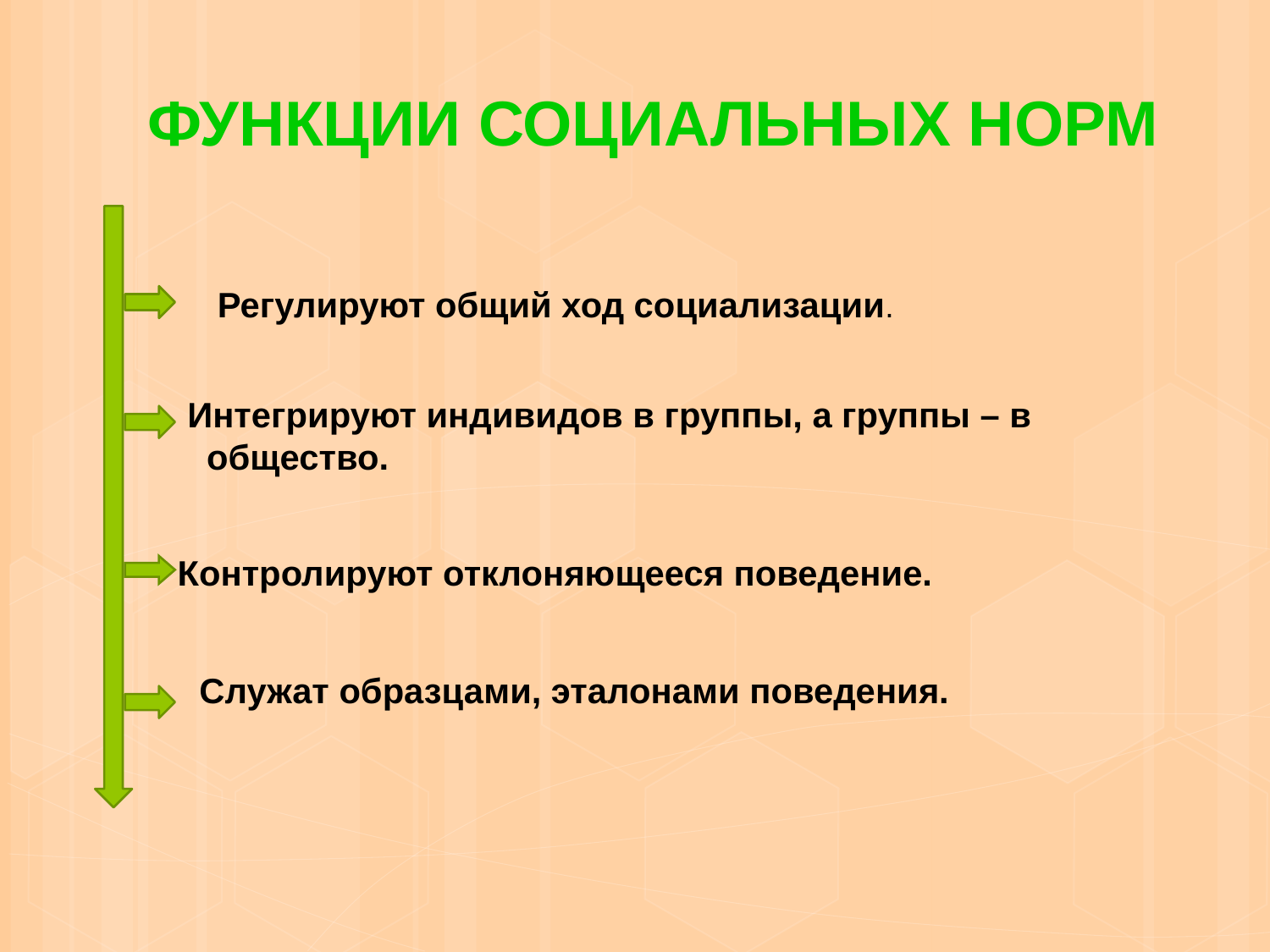

ФУНКЦИИ СОЦИАЛЬНЫХ НОРМ

Регулируют общий ход социализации.

Интегрируют индивидов в группы, а группы – в
  общество.

Контролируют отклоняющееся поведение.

Служат образцами, эталонами поведения.